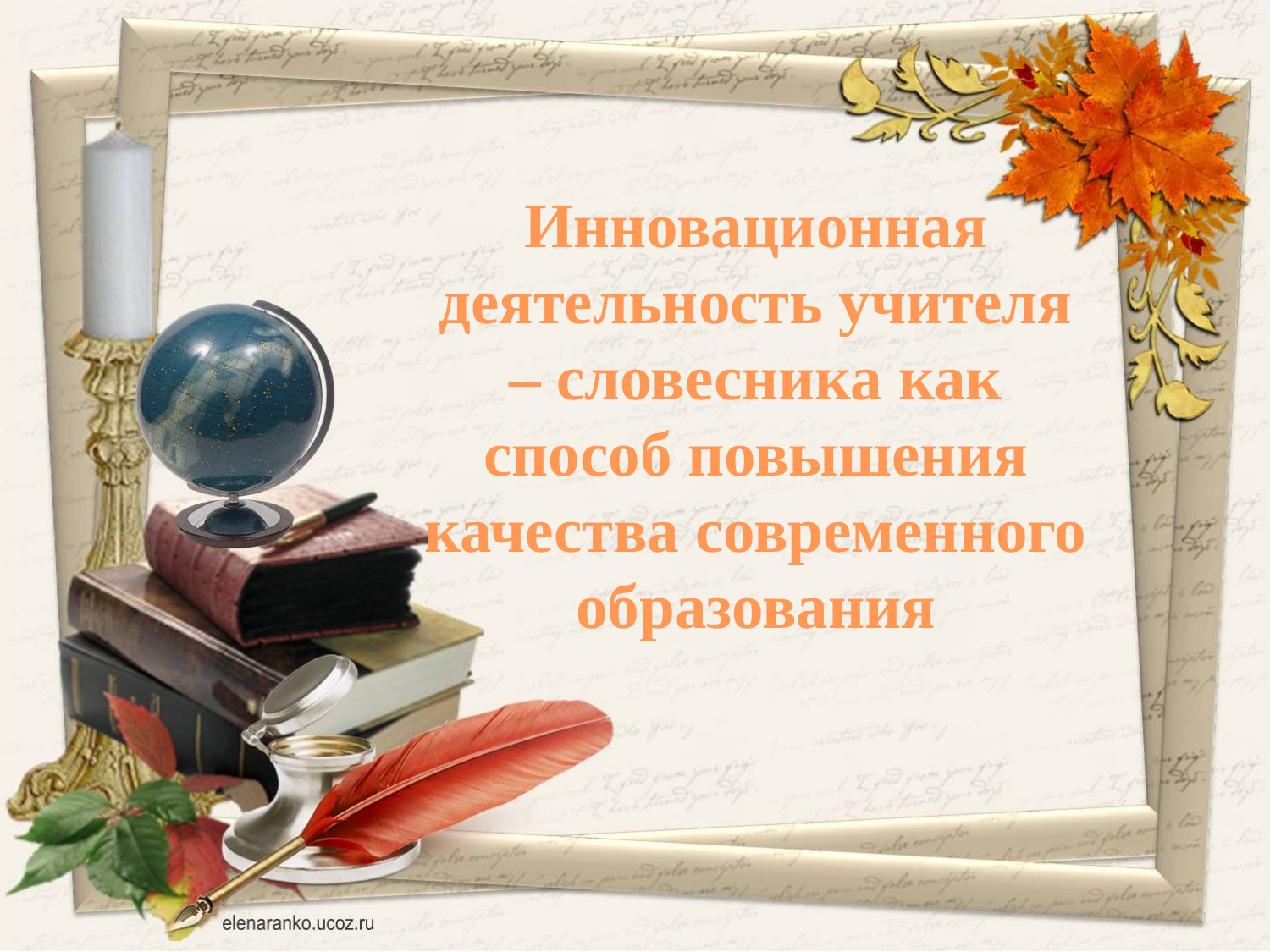

Инновационная деятельность учителя – словесника как способ повышения качества современного образования